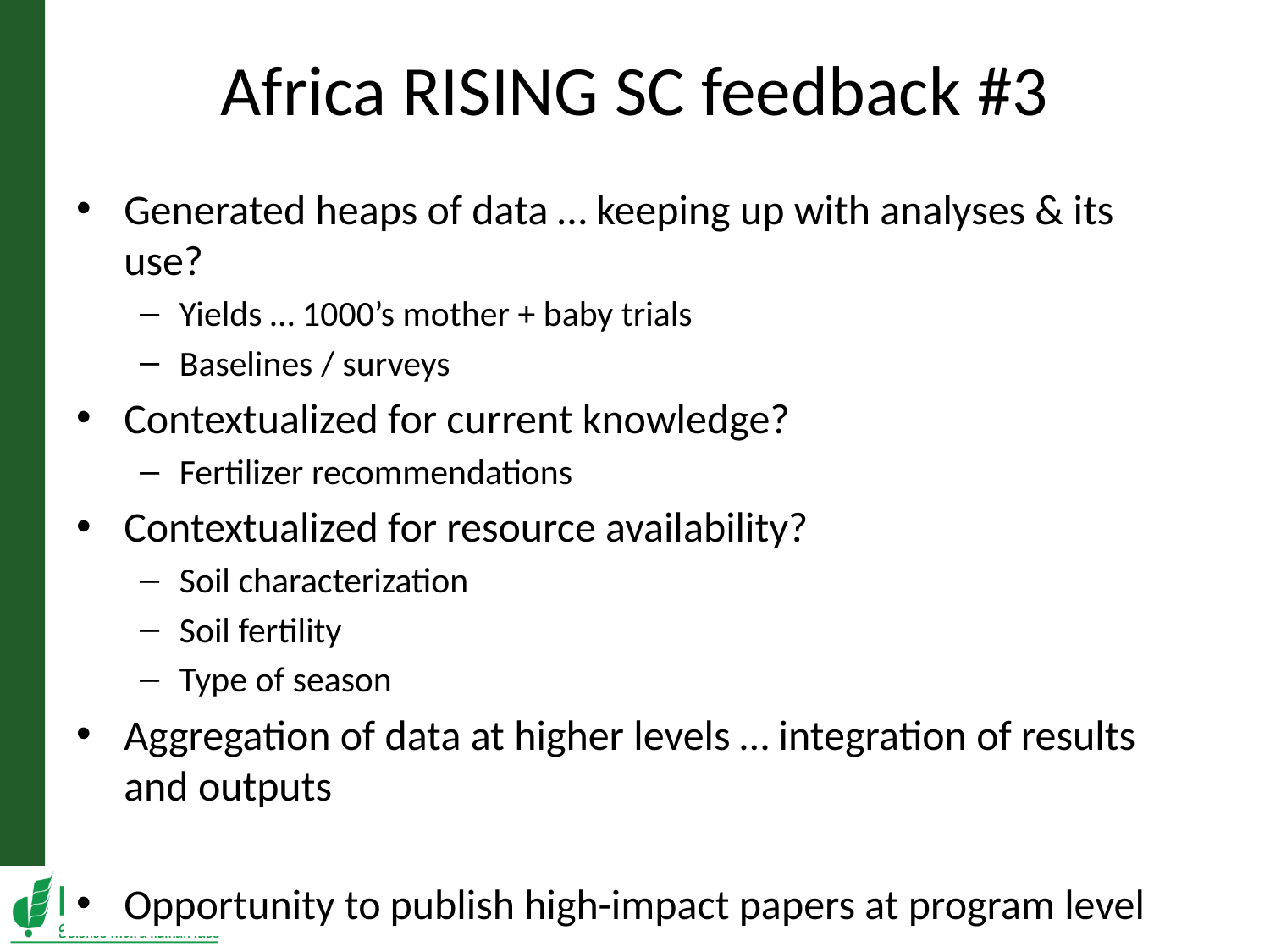

# Africa RISING SC feedback #3
Generated heaps of data … keeping up with analyses & its use?
Yields … 1000’s mother + baby trials
Baselines / surveys
Contextualized for current knowledge?
Fertilizer recommendations
Contextualized for resource availability?
Soil characterization
Soil fertility
Type of season
Aggregation of data at higher levels … integration of results and outputs

Opportunity to publish high-impact papers at program level